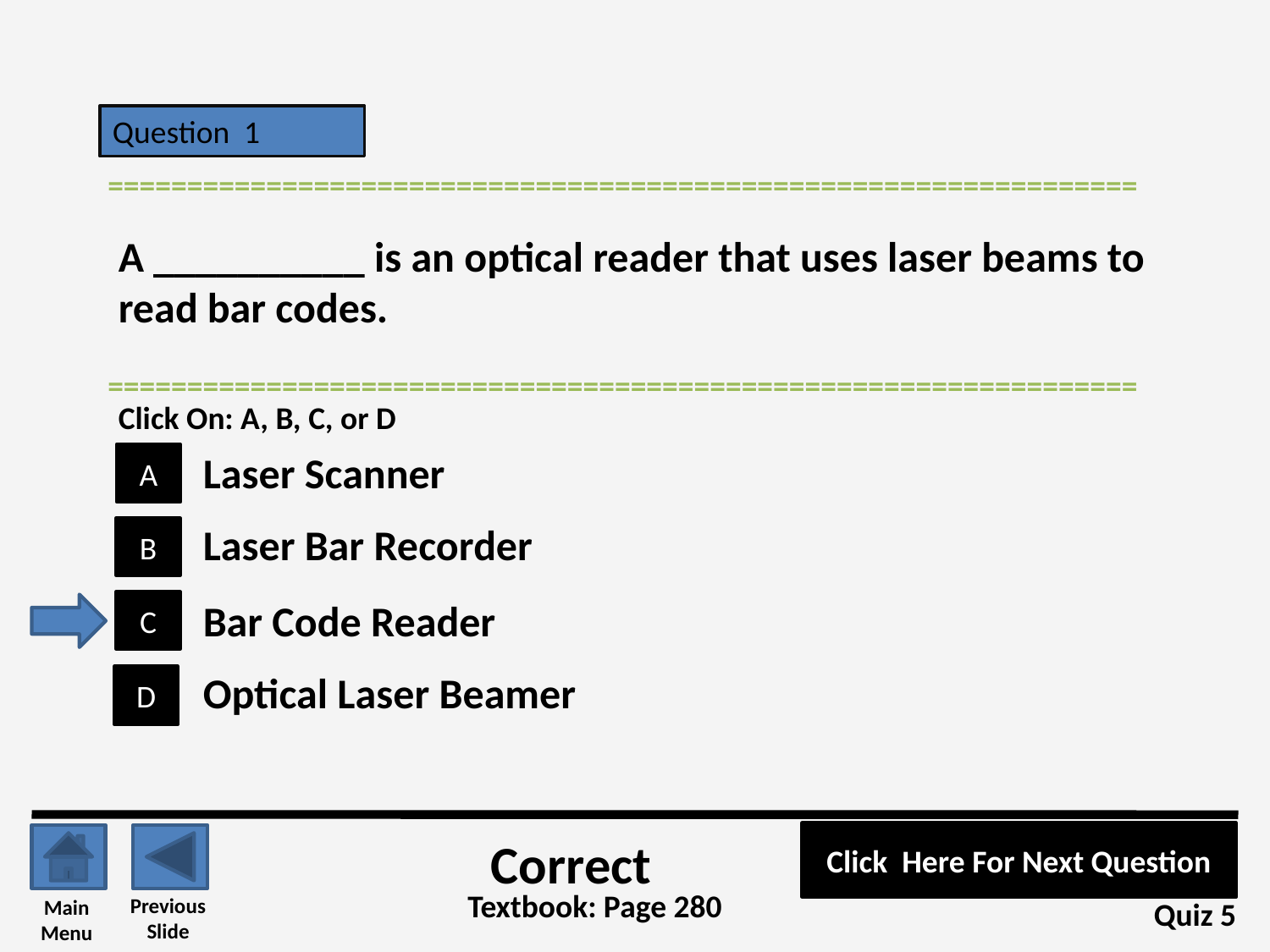

Question  1
=================================================================
A __________ is an optical reader that uses laser beams to read bar codes.
=================================================================
Click On: A, B, C, or D

Laser Scanner
A
Laser Bar Recorder
B

Bar Code Reader
C

Optical Laser Beamer
D
Click  Here For Next Question

Correct
Textbook: Page 280
Previous
Slide
Main
Menu
Quiz 5